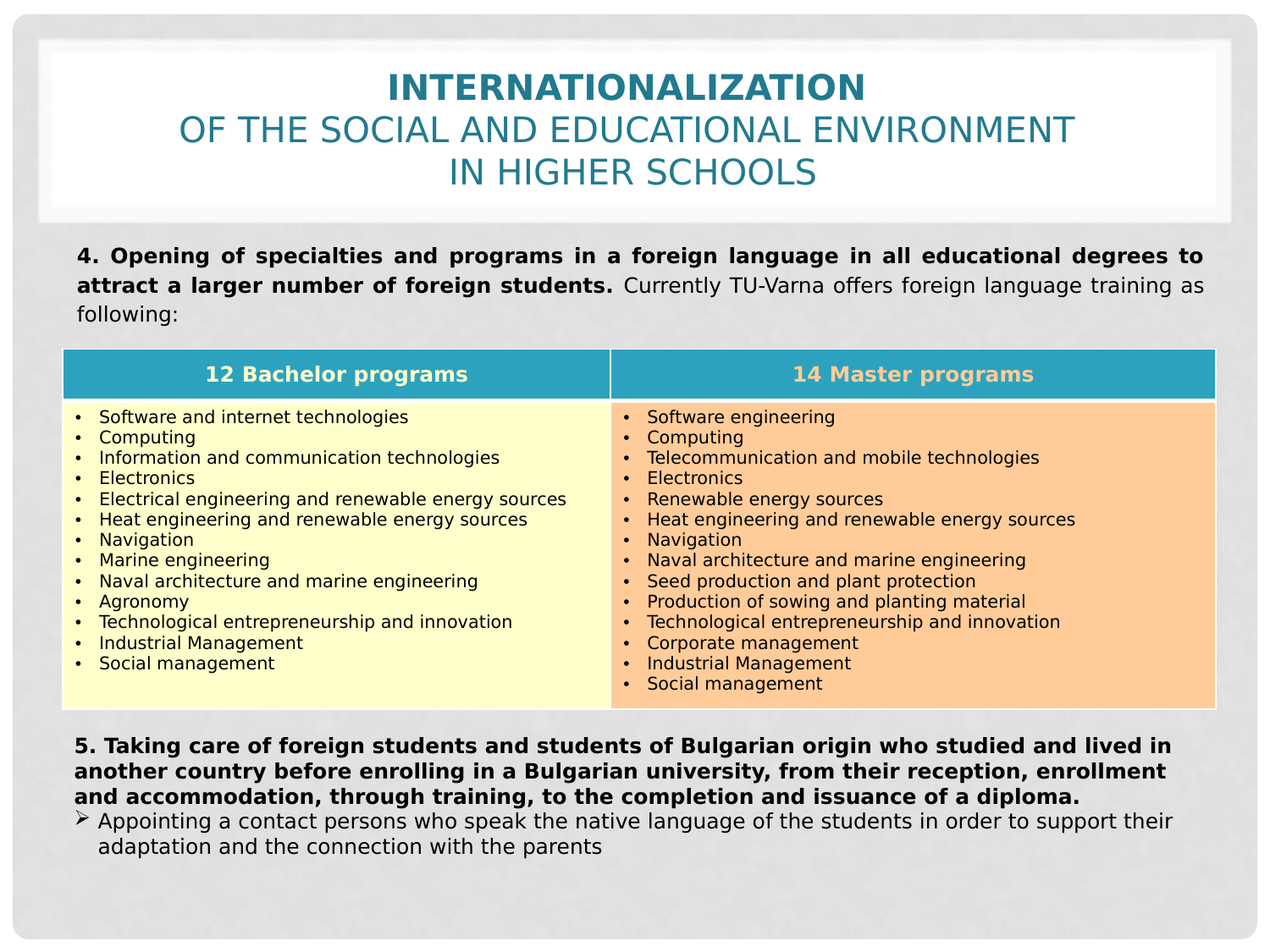

# Internationalization of the social and educational environment in higher schools
4. Opening of specialties and programs in a foreign language in all educational degrees to attract a larger number of foreign students. Currently TU-Varna offers foreign language training as following:

| 12 Bachelor programs | 14 Master programs |
| --- | --- |
| Software and internet technologies Computing Information and communication technologies Electronics Electrical engineering and renewable energy sources Heat engineering and renewable energy sources Navigation Marine engineering Naval architecture and marine engineering Agronomy Technological entrepreneurship and innovation Industrial Management Social management | Software engineering Computing Telecommunication and mobile technologies Electronics Renewable energy sources Heat engineering and renewable energy sources Navigation Naval architecture and marine engineering Seed production and plant protection Production of sowing and planting material Technological entrepreneurship and innovation Corporate management Industrial Management Social management |
5. Taking care of foreign students and students of Bulgarian origin who studied and lived in another country before enrolling in a Bulgarian university, from their reception, enrollment and accommodation, through training, to the completion and issuance of a diploma.
Appointing a contact persons who speak the native language of the students in order to support their adaptation and the connection with the parents